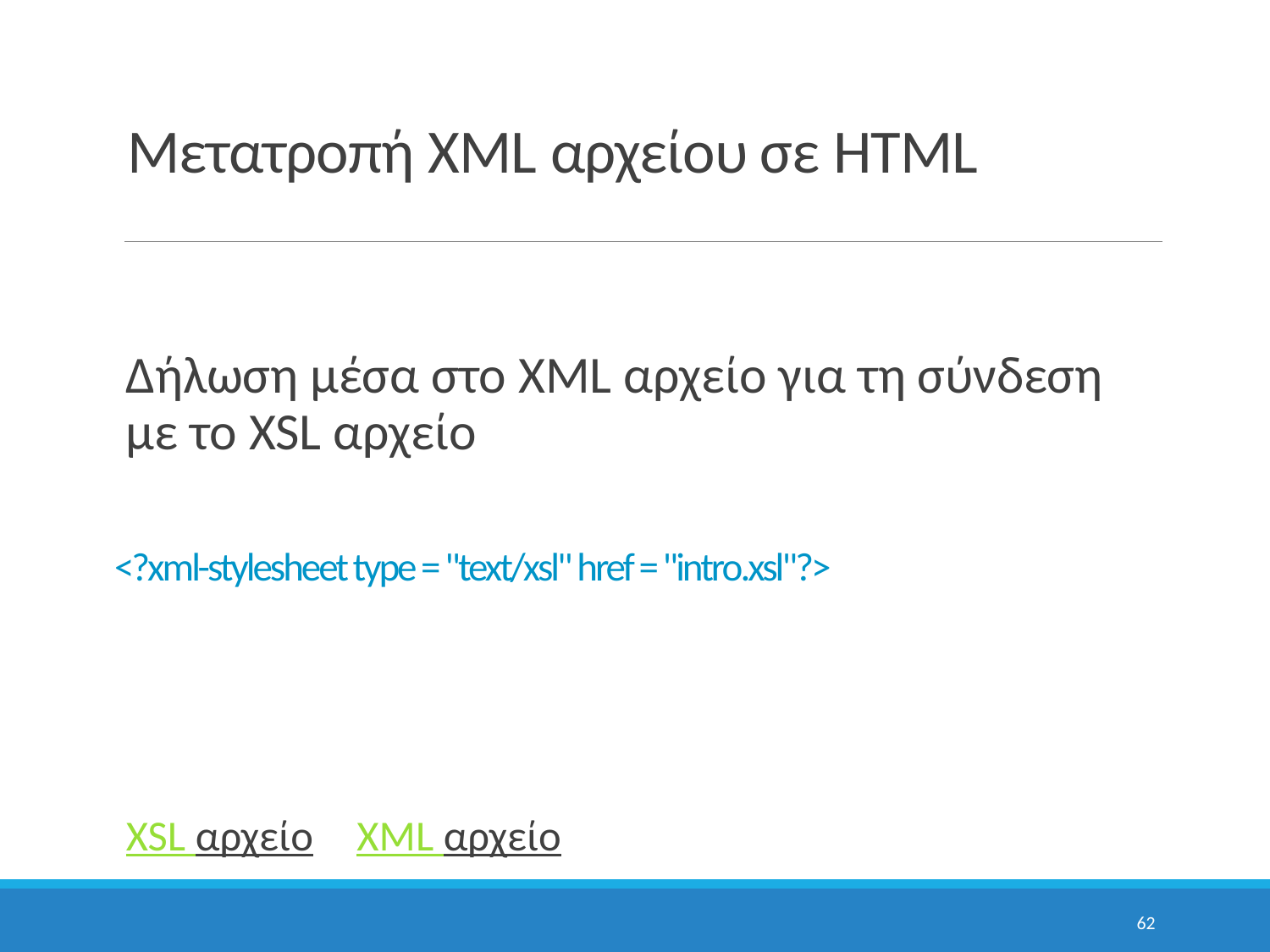

# Μετατροπή XML αρχείου σε HTML

Δήλωση μέσα στο XML αρχείο για τη σύνδεση με το XSL αρχείο

<?xml-stylesheet type = "text/xsl" href = "intro.xsl"?>

	XSL αρχείο				 XML αρχείο
62